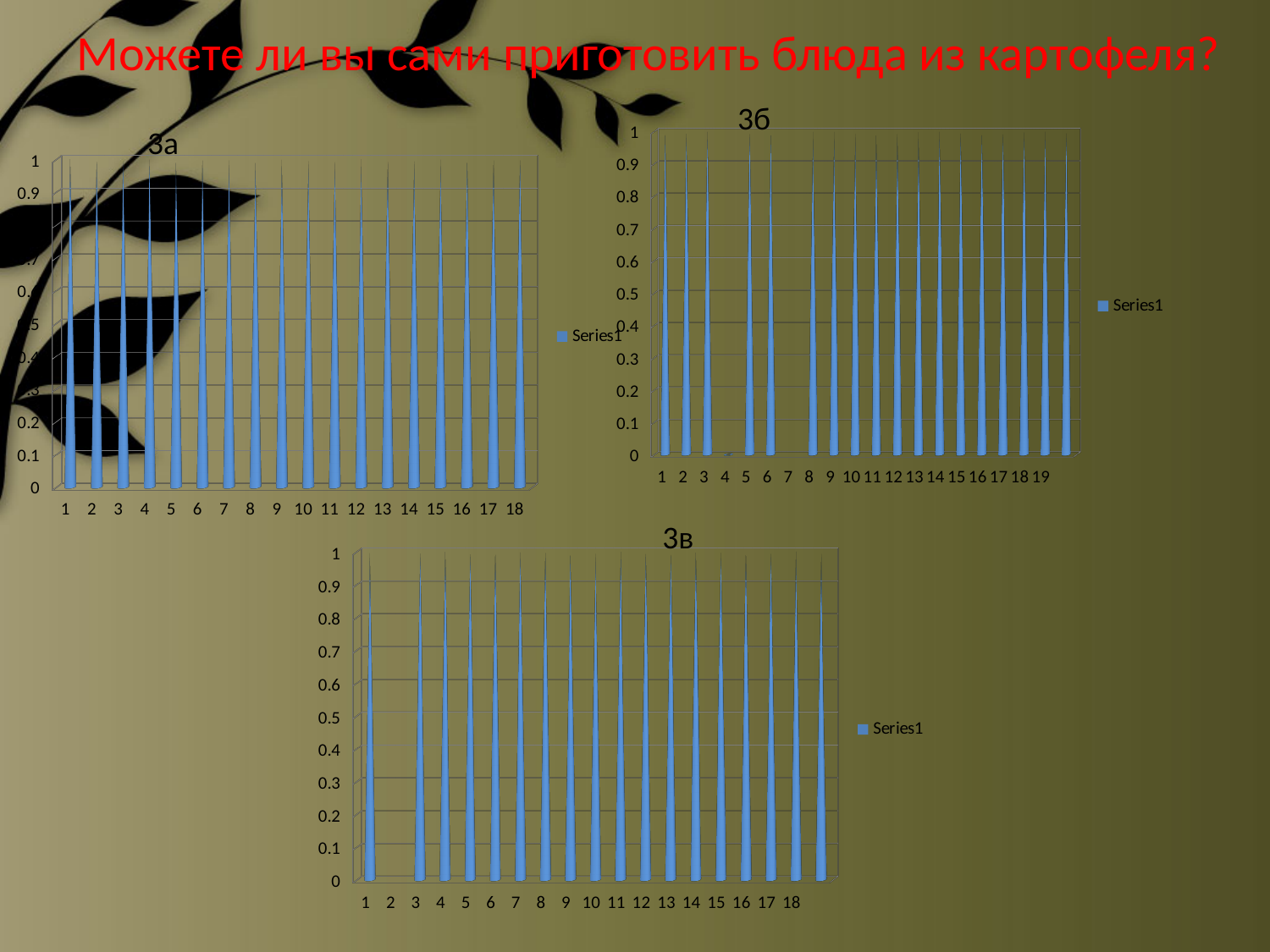

Можете ли вы сами приготовить блюда из картофеля?
3б
3а

[unsupported chart]

[unsupported chart]

3в

[unsupported chart]